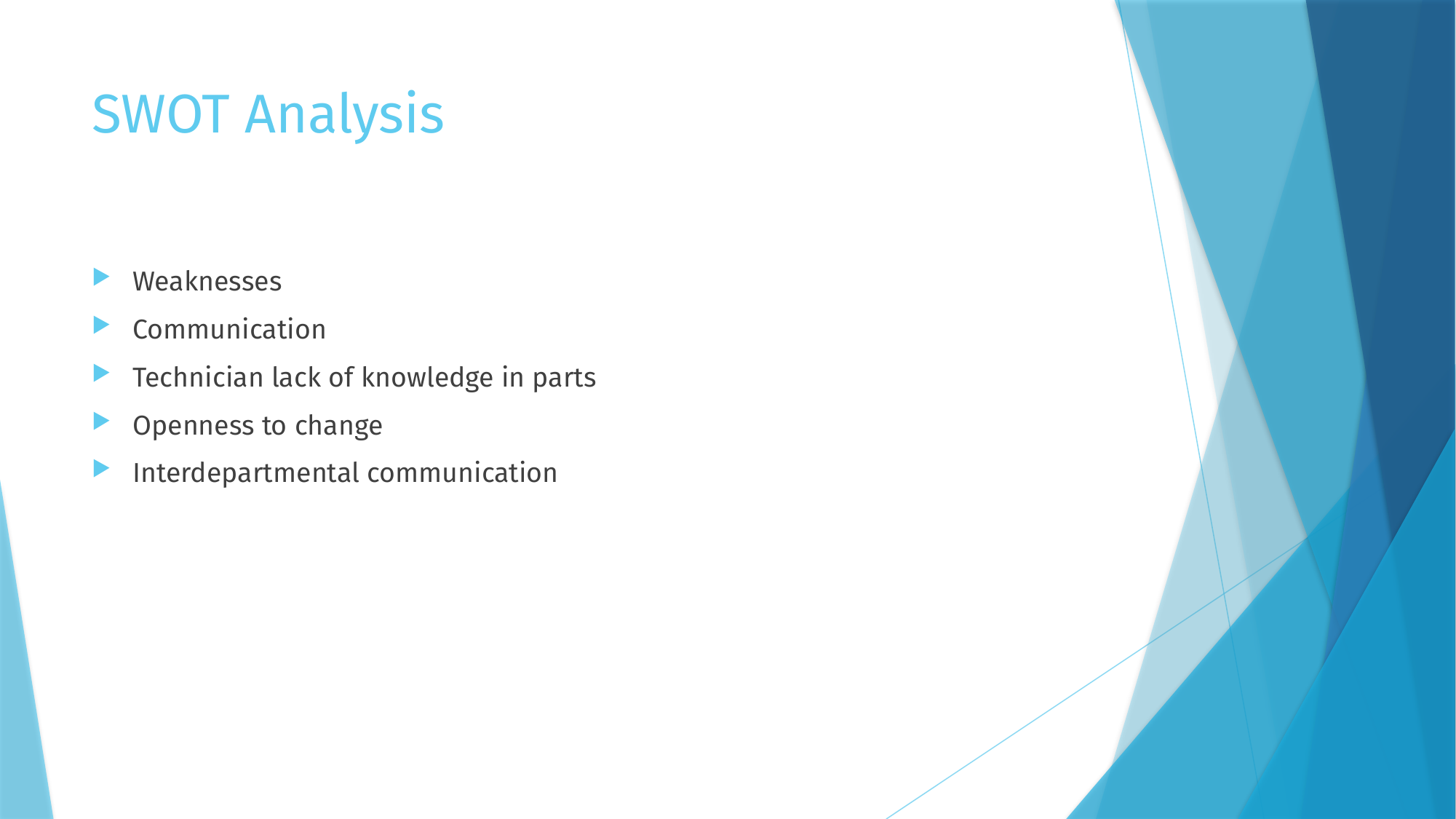

# SWOT Analysis
Weaknesses
Communication
Technician lack of knowledge in parts
Openness to change
Interdepartmental communication